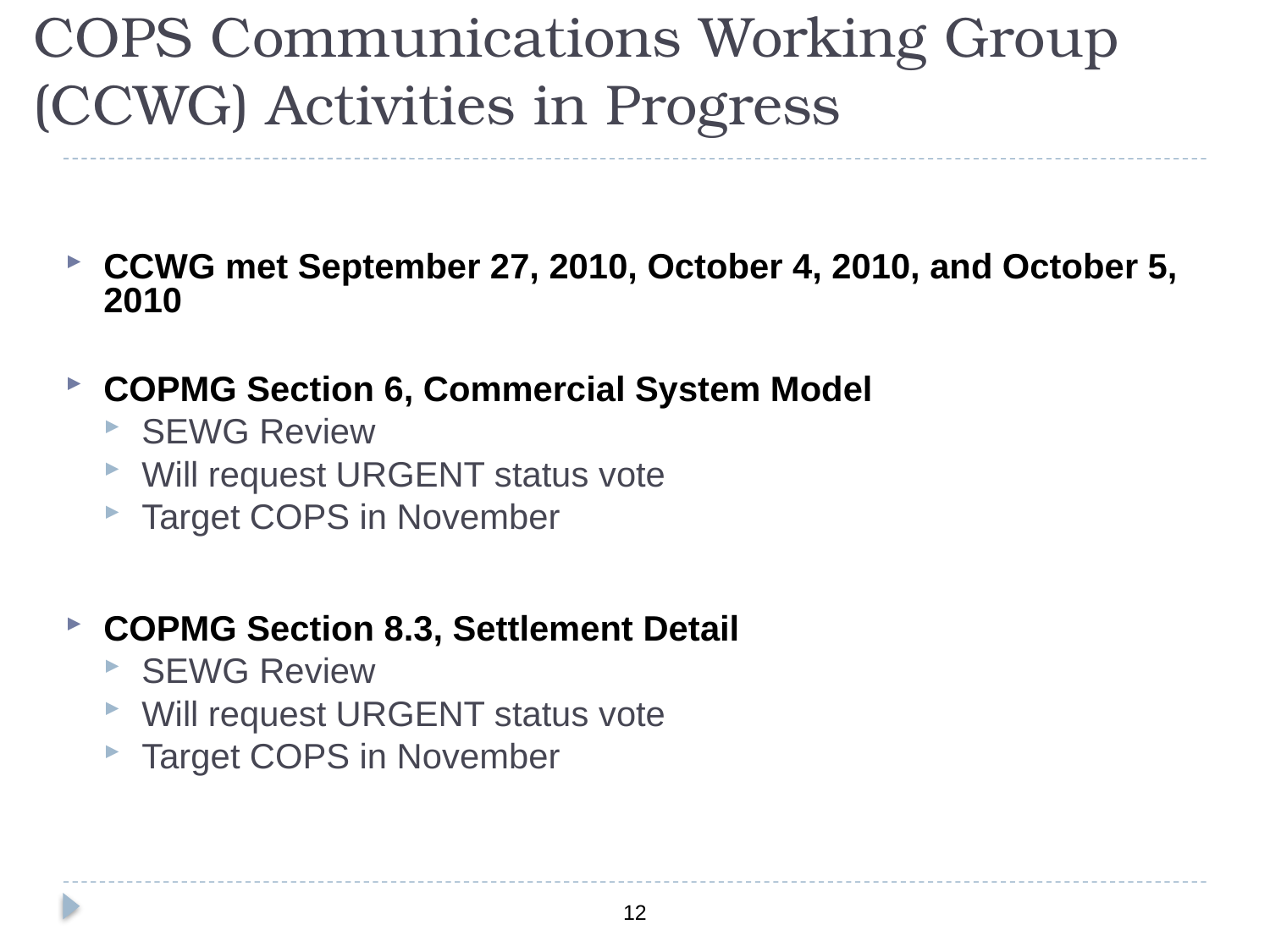

COPS Communications Working Group (CCWG) Activities in Progress

CCWG met September 27, 2010, October 4, 2010, and October 5, 2010

COPMG Section 6, Commercial System Model
SEWG Review
Will request URGENT status vote
Target COPS in November

COPMG Section 8.3, Settlement Detail
SEWG Review
Will request URGENT status vote
Target COPS in November

12